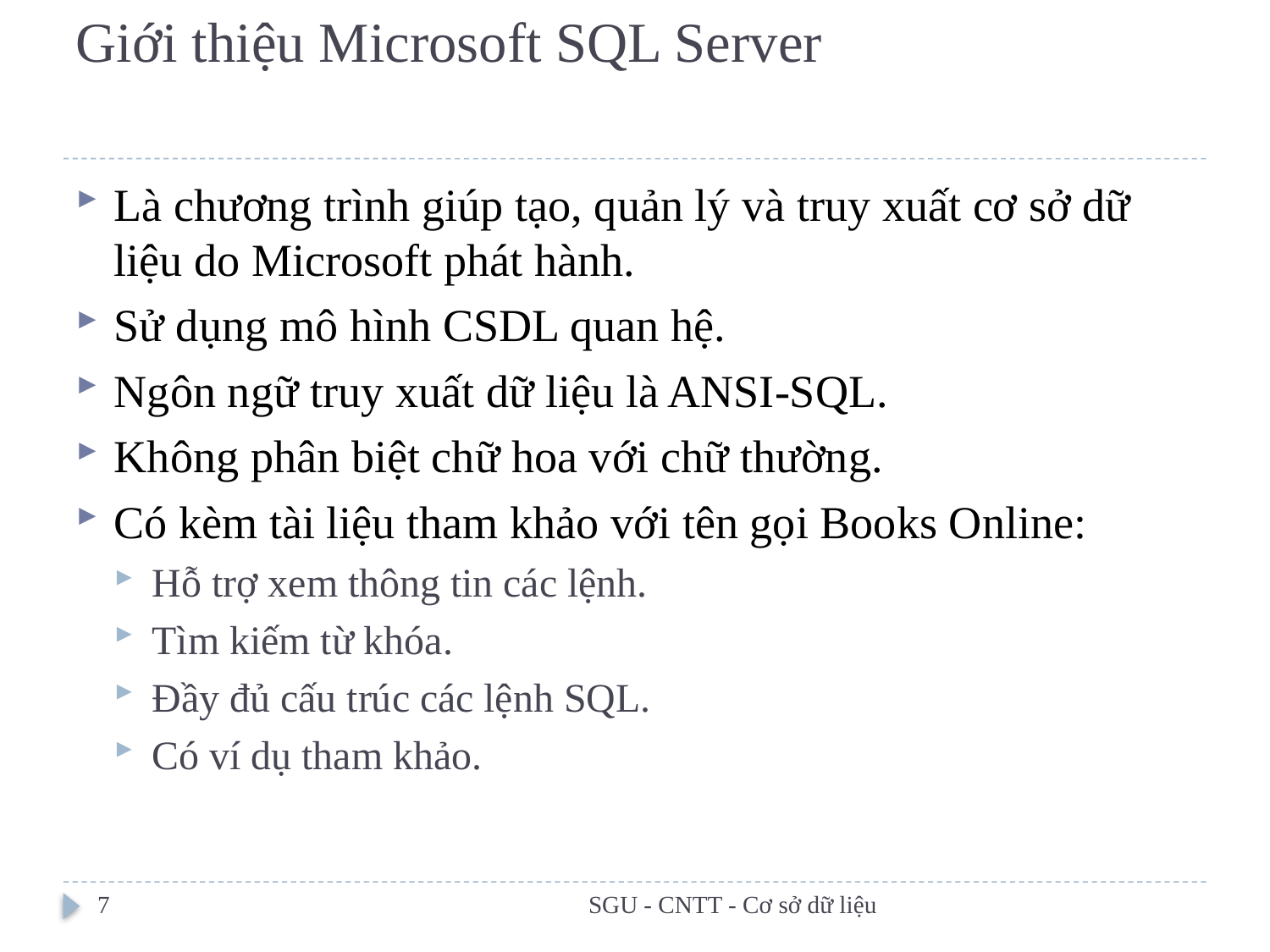

# Giới thiệu Microsoft SQL Server
Là chương trình giúp tạo, quản lý và truy xuất cơ sở dữ liệu do Microsoft phát hành.
Sử dụng mô hình CSDL quan hệ.
Ngôn ngữ truy xuất dữ liệu là ANSI-SQL.
Không phân biệt chữ hoa với chữ thường.
Có kèm tài liệu tham khảo với tên gọi Books Online:
Hỗ trợ xem thông tin các lệnh.
Tìm kiếm từ khóa.
Đầy đủ cấu trúc các lệnh SQL.
Có ví dụ tham khảo.
7
SGU - CNTT - Cơ sở dữ liệu